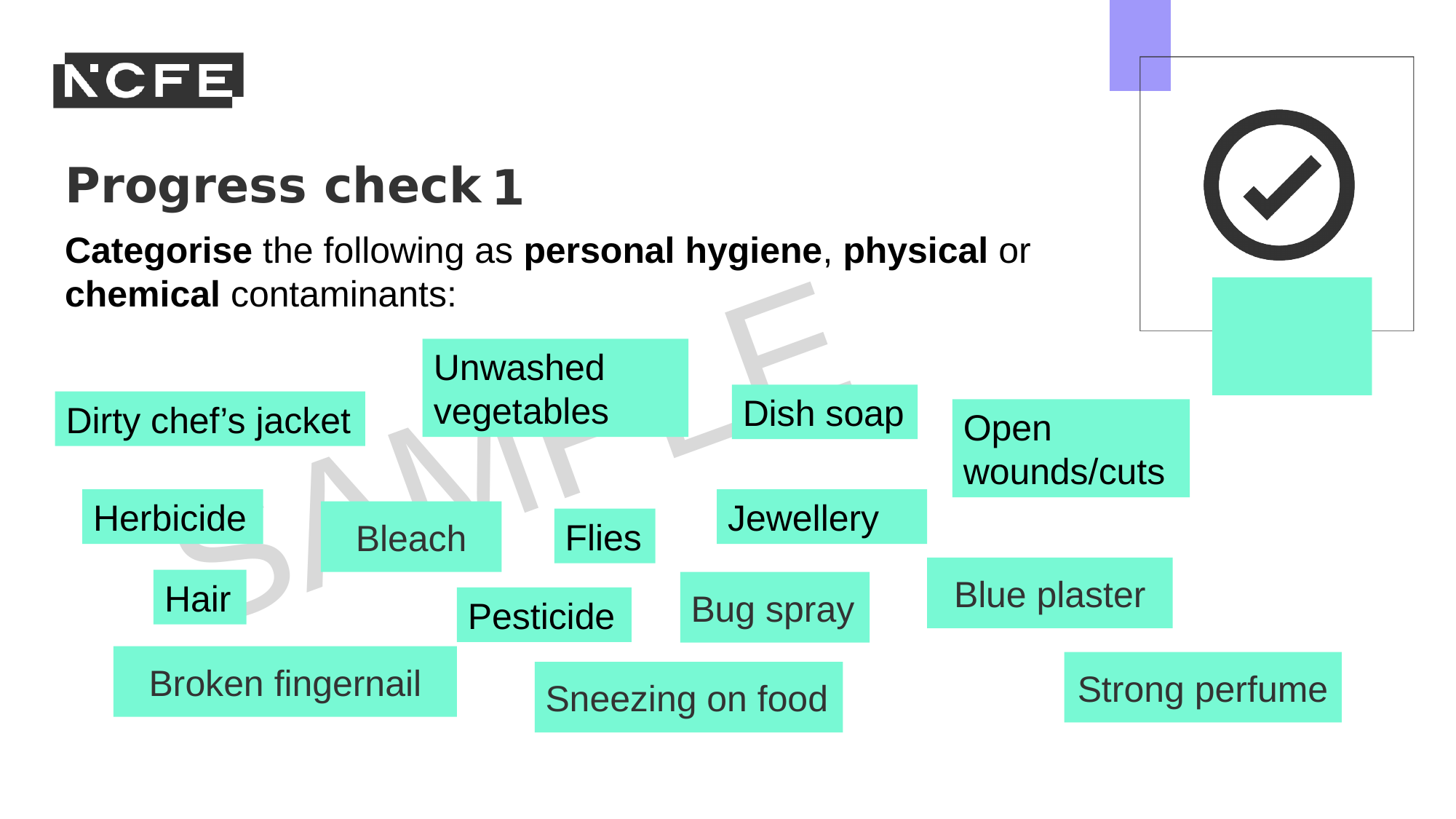

1
Categorise the following as personal hygiene, physical or chemical contaminants:
Unwashed vegetables
Dish soap
Dirty chef’s jacket
Open wounds/cuts
Jewellery
Herbicide
Bleach
Flies
Blue plaster
Hair
Bug spray
Pesticide
Broken fingernail

Strong perfume

Sneezing on food